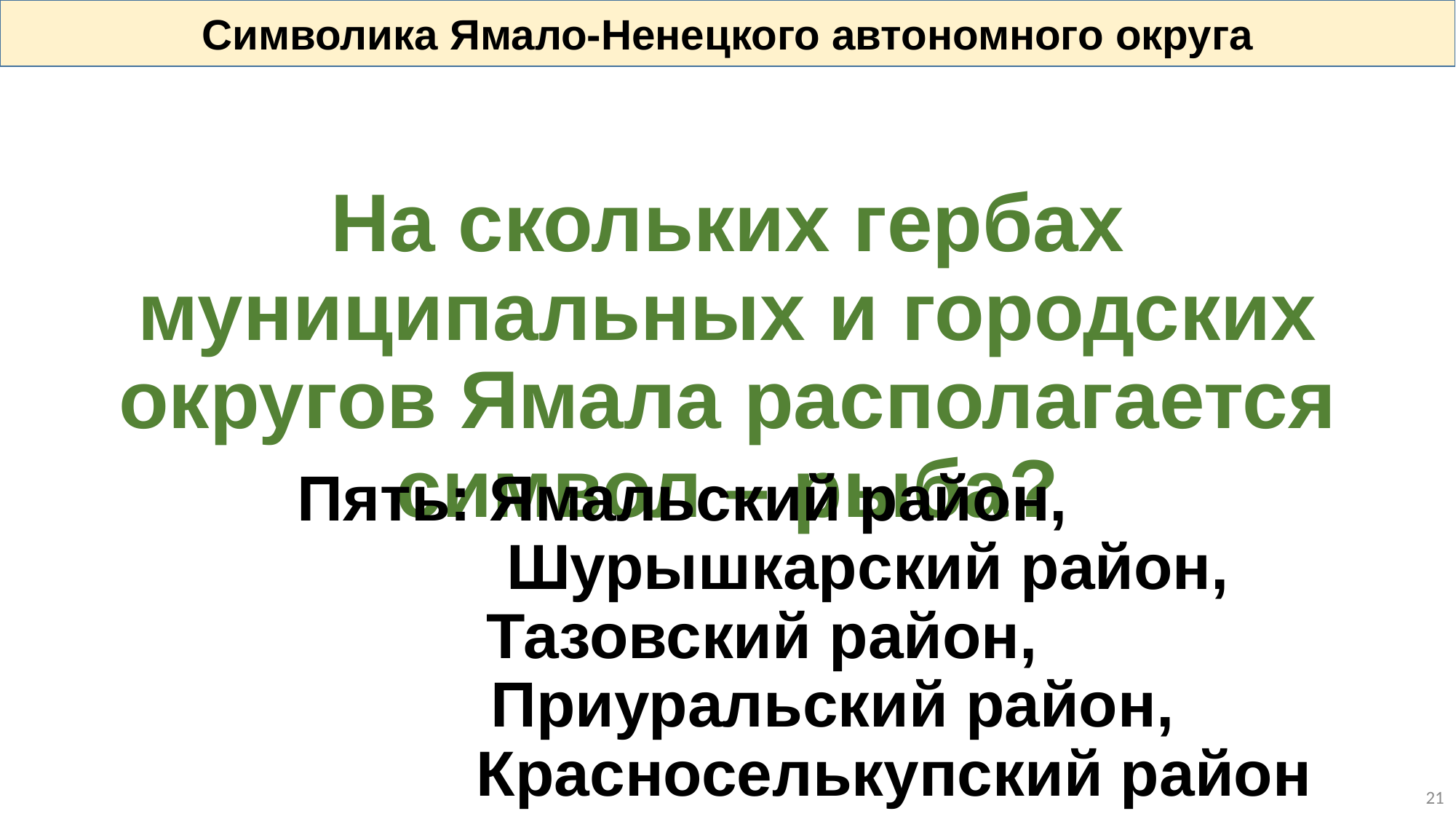

Символика Ямало-Ненецкого автономного округа
На скольких гербах муниципальных и городских округов Ямала располагается символ – рыба?
Пять: Ямальский район,
                     Шурышкарский район,
         Тазовский район,
                 Приуральский район,
                         Красноселькупский район
21